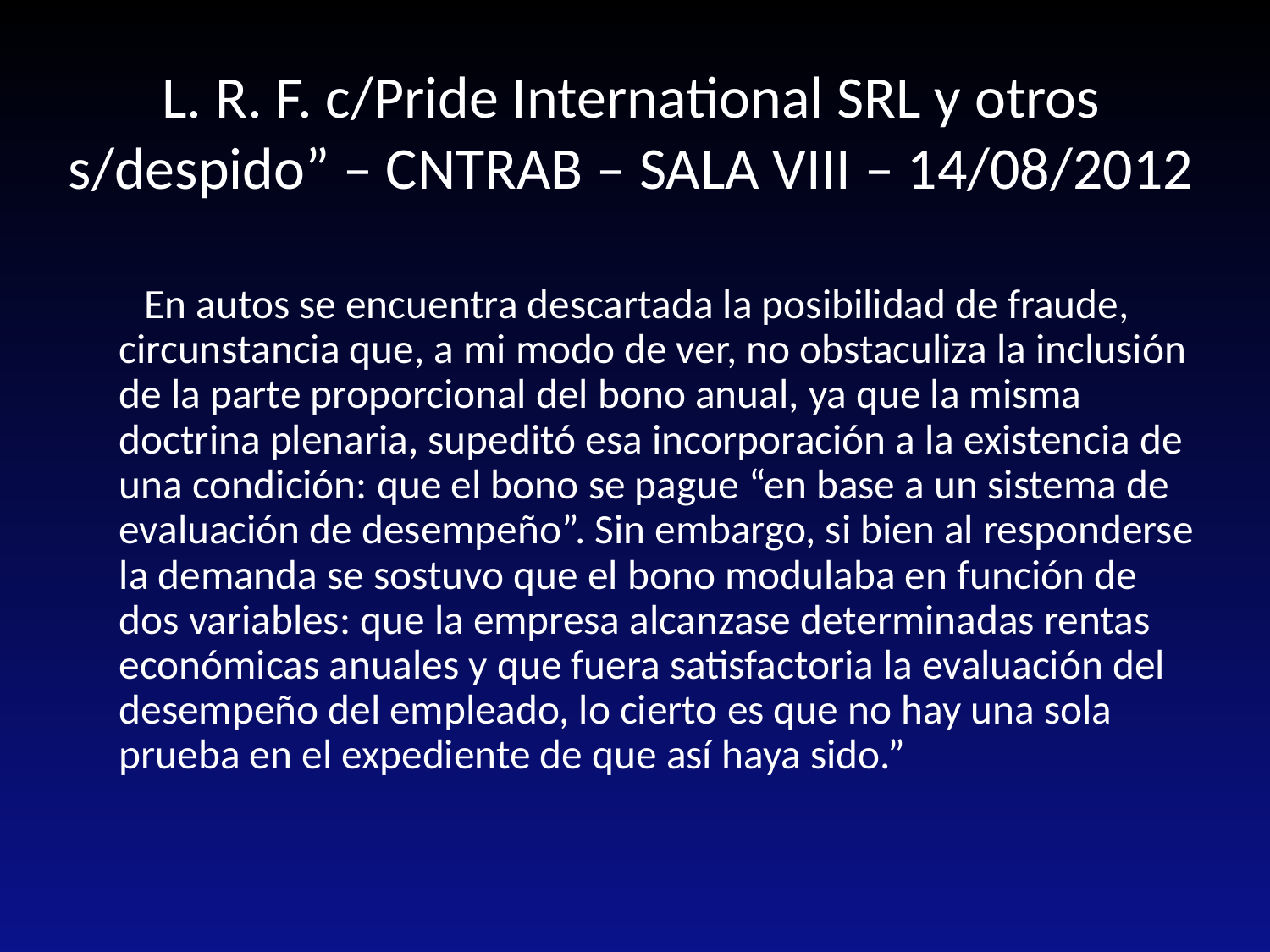

# L. R. F. c/Pride International SRL y otros s/despido” – CNTRAB – SALA VIII – 14/08/2012
       En autos se encuentra descartada la posibilidad de fraude, circunstancia que, a mi modo de ver, no obstaculiza la inclusión de la parte proporcional del bono anual, ya que la misma doctrina plenaria, supeditó esa incorporación a la existencia de una condición: que el bono se pague “en base a un sistema de evaluación de desempeño”. Sin embargo, si bien al responderse la demanda se sostuvo que el bono modulaba en función de dos variables: que la empresa alcanzase determinadas rentas económicas anuales y que fuera satisfactoria la evaluación del desempeño del empleado, lo cierto es que no hay una sola prueba en el expediente de que así haya sido.”